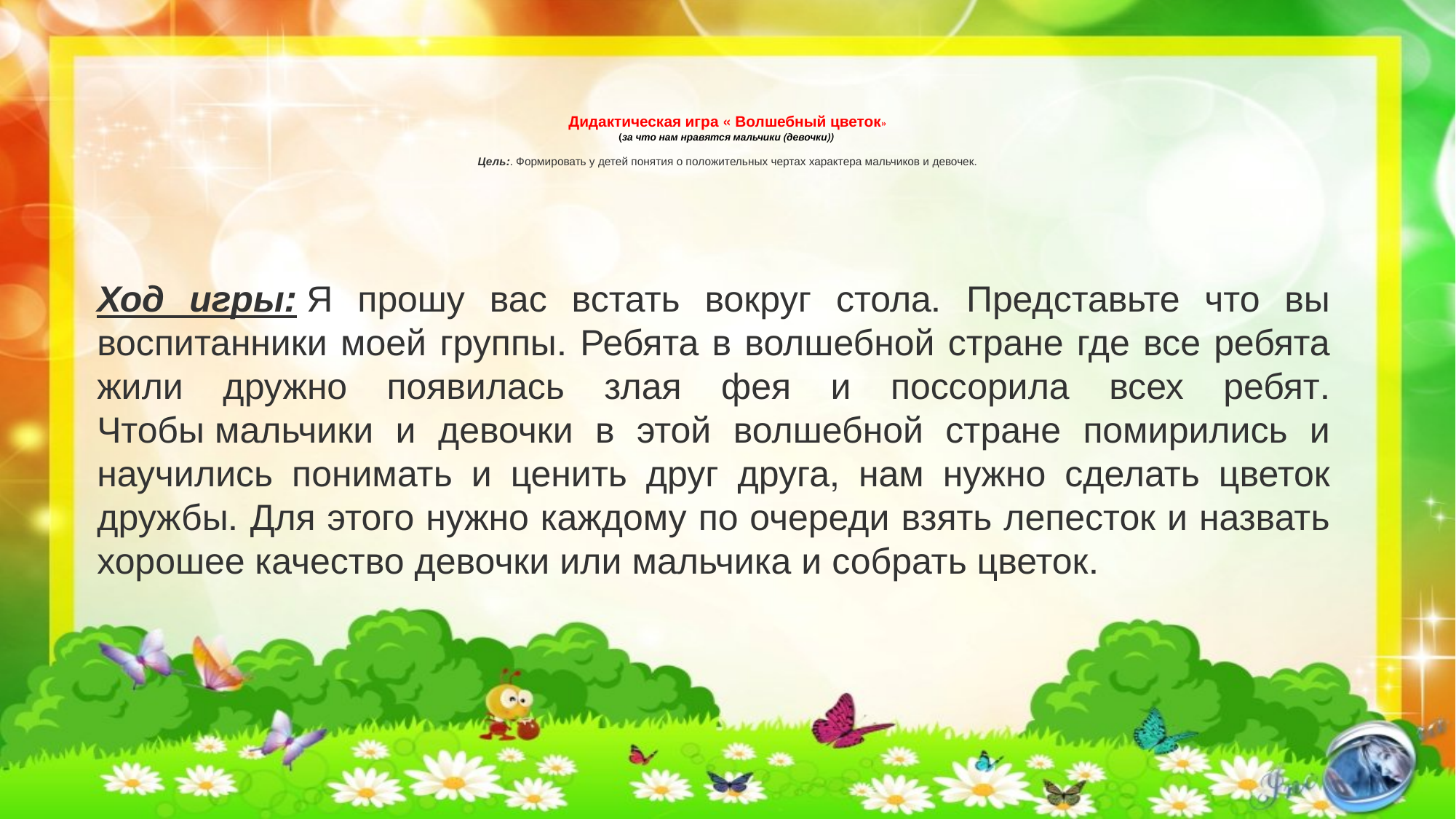

# Дидактическая игра « Волшебный цветок» (за что нам нравятся мальчики (девочки)) Цель:. Формировать у детей понятия о положительных чертах характера мальчиков и девочек.

Ход игры: Я прошу вас встать вокруг стола. Представьте что вы воспитанники моей группы. Ребята в волшебной стране где все ребята жили дружно появилась злая фея и поссорила всех ребят. Чтобы мальчики и девочки в этой волшебной стране помирились и научились понимать и ценить друг друга, нам нужно сделать цветок дружбы. Для этого нужно каждому по очереди взять лепесток и назвать хорошее качество девочки или мальчика и собрать цветок.